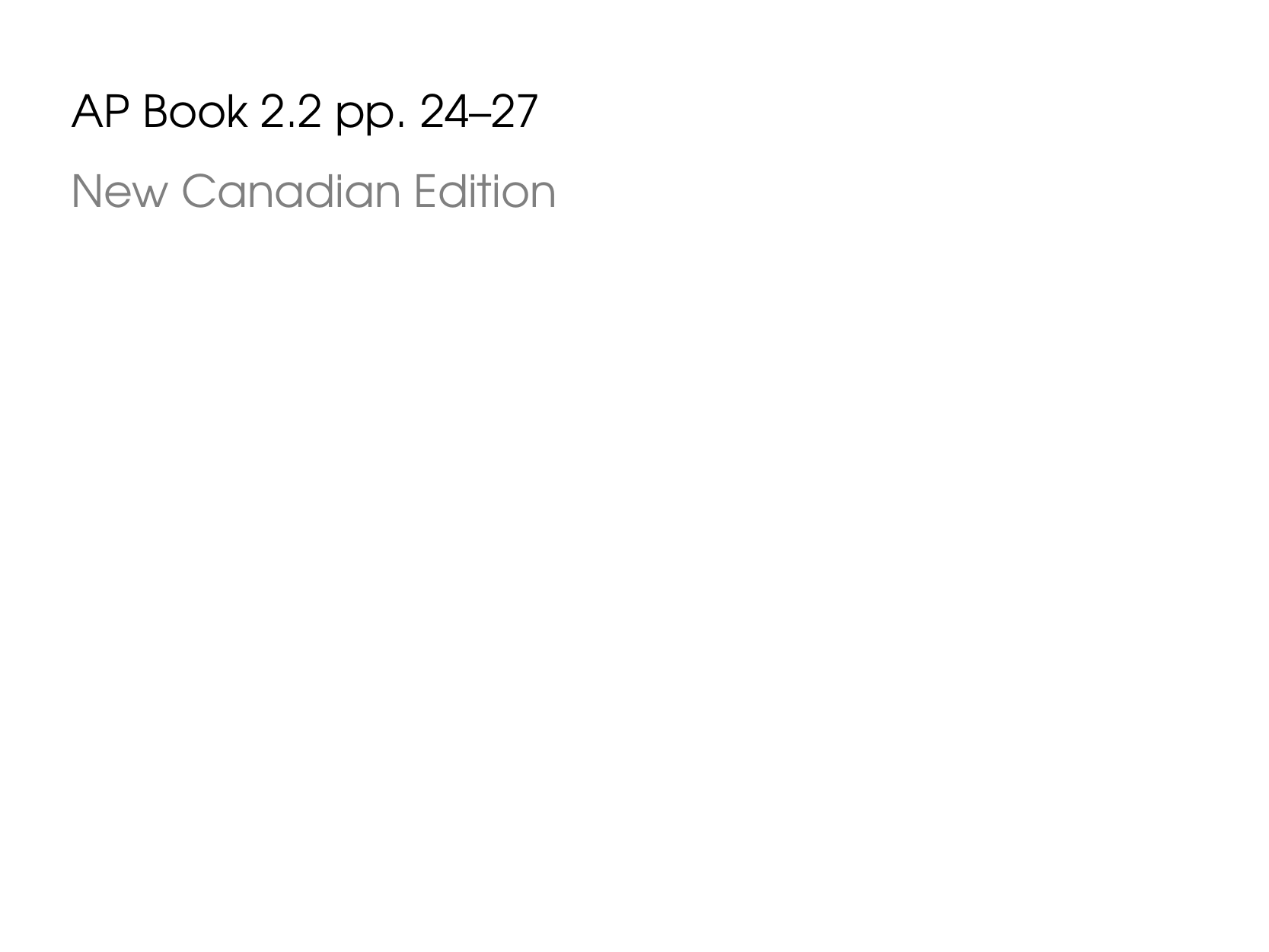

AP Book 2.2 pp. 24–27
New Canadian Edition